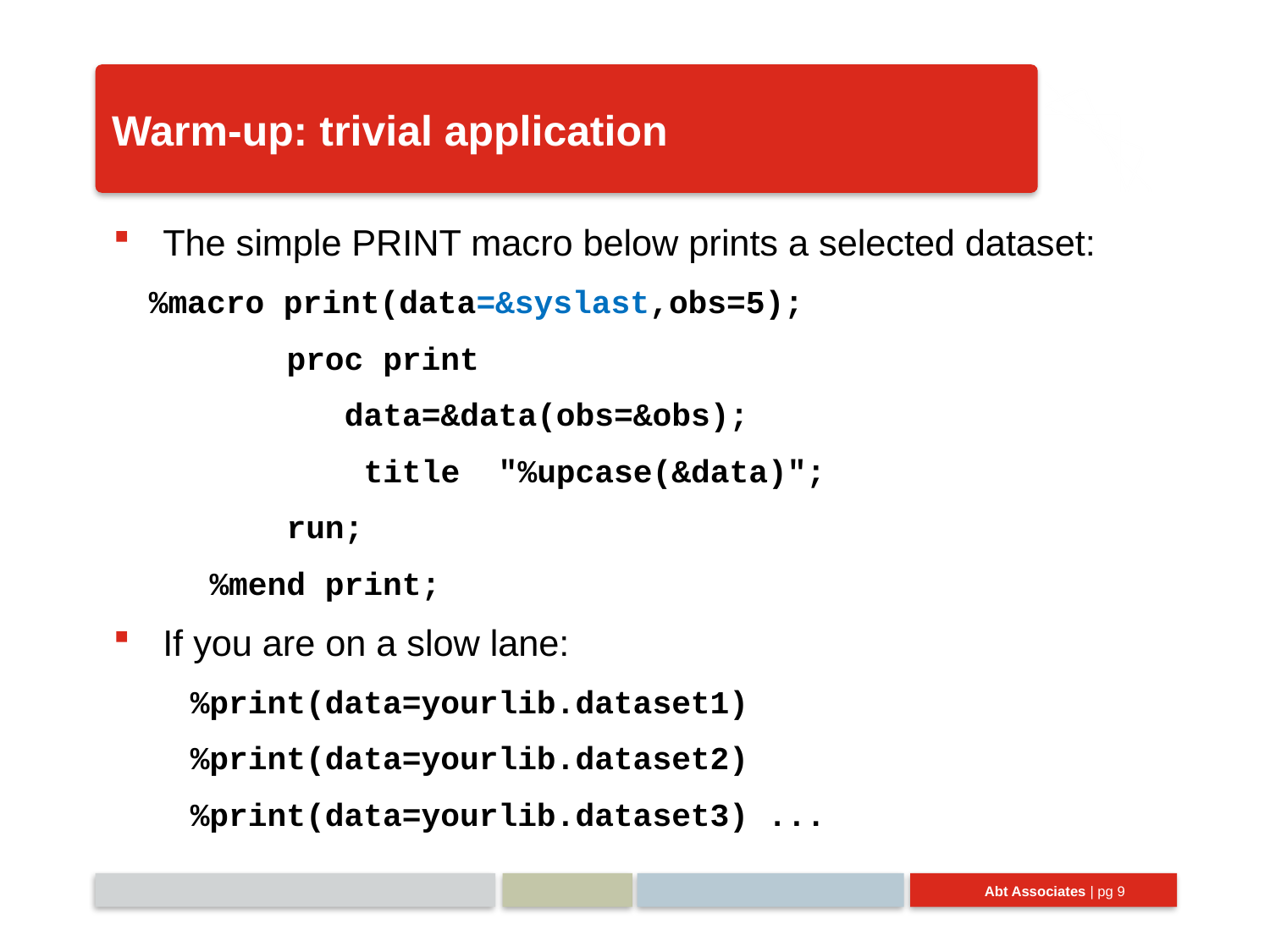

# Warm-up: trivial application
The simple PRINT macro below prints a selected dataset:
    %macro print(data=&syslast,obs=5);
         proc print
            data=&data(obs=&obs);
             title  "%upcase(&data)";
         run;
     %mend print;
If you are on a slow lane:
    %print(data=yourlib.dataset1)
    %print(data=yourlib.dataset2)
    %print(data=yourlib.dataset3) ...